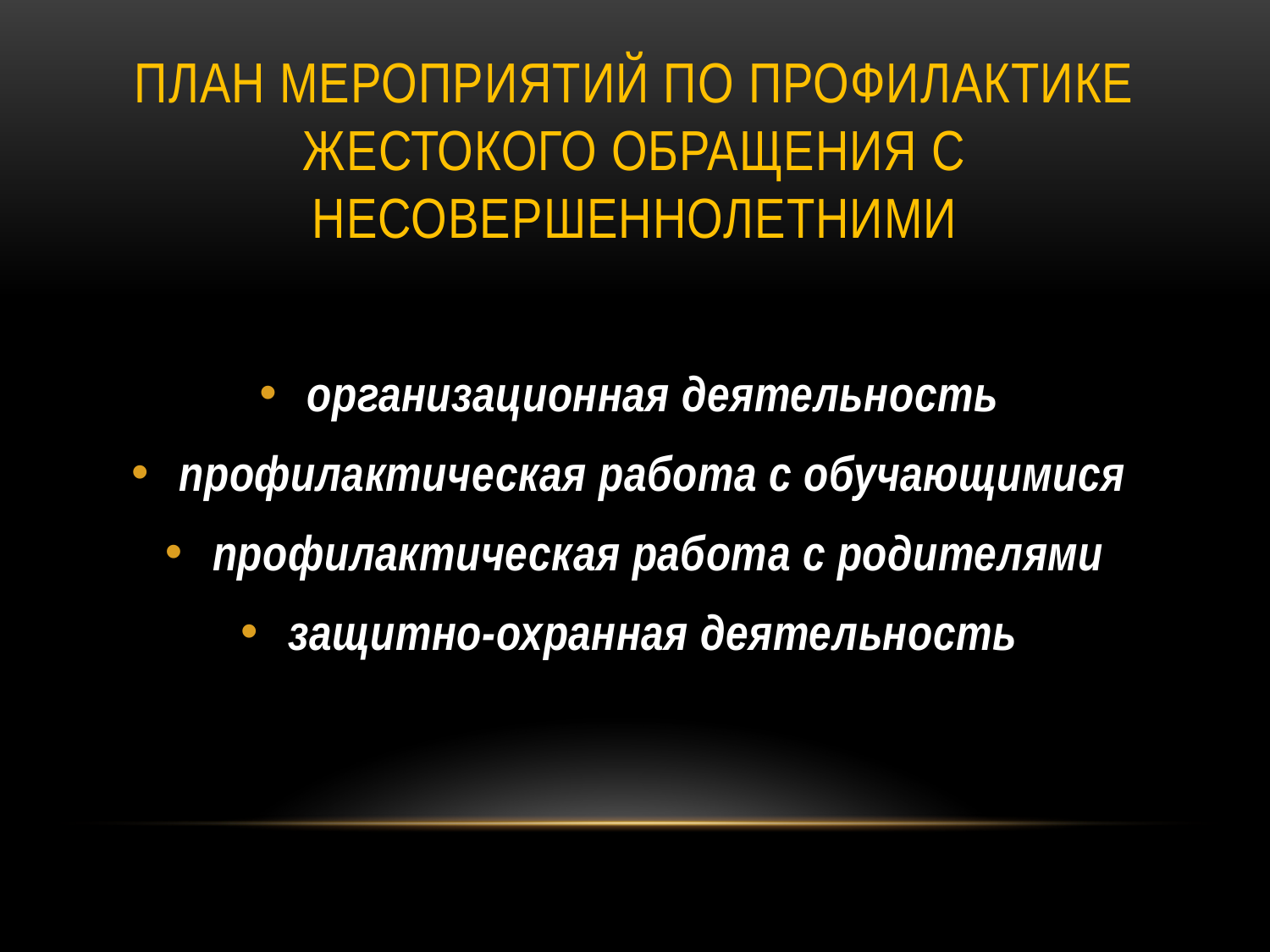

# план мероприятий по профилактике жестокого обращения с несовершеннолетними
организационная деятельность
профилактическая работа с обучающимися
профилактическая работа с родителями
защитно-охранная деятельность